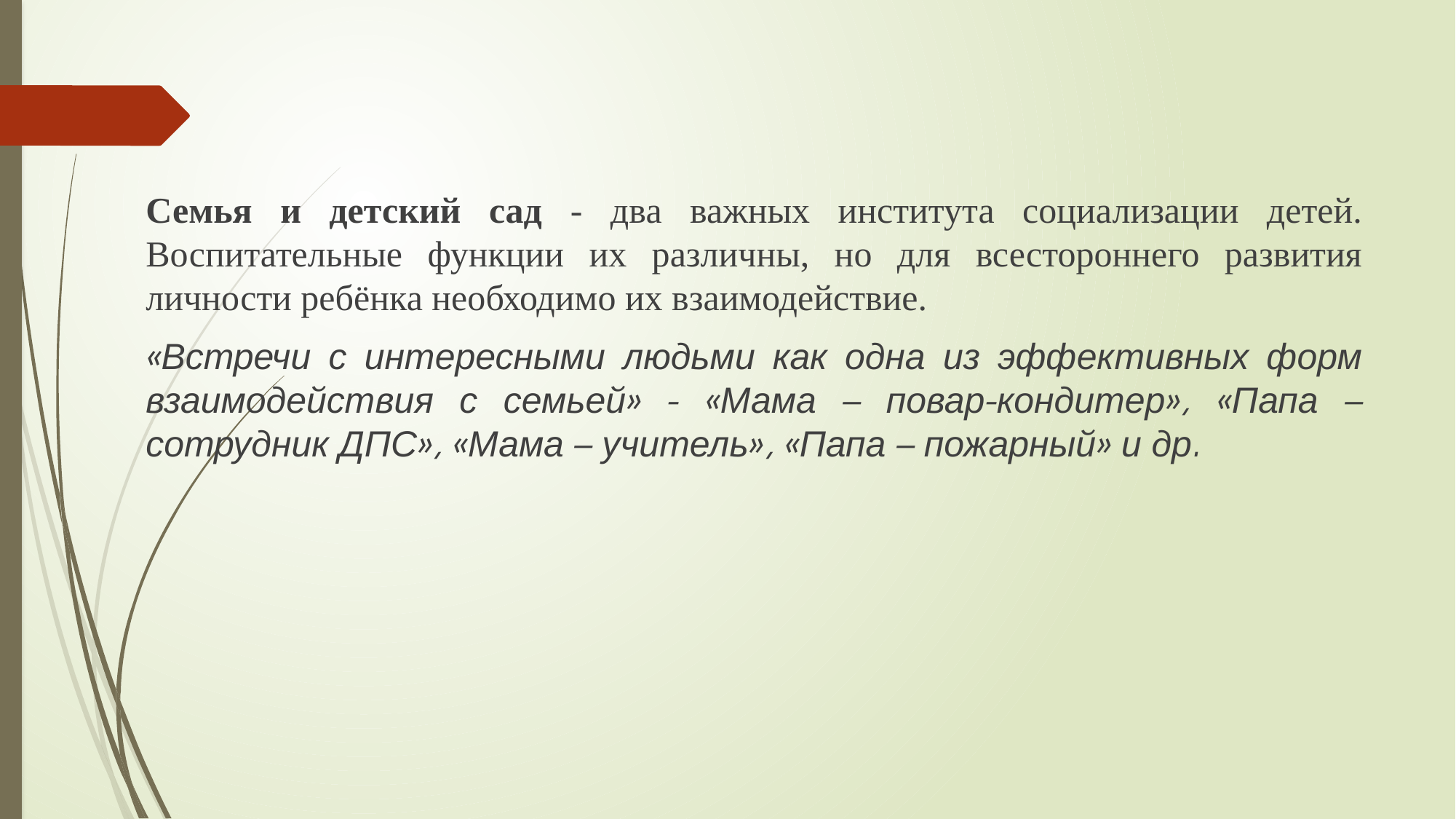

Семья и детский сад - два важных института социализации детей. Воспитательные функции их различны, но для всестороннего развития личности ребёнка необходимо их взаимодействие.
«Встречи с интересными людьми как одна из эффективных форм взаимодействия с семьей» - «Мама – повар-кондитер», «Папа – сотрудник ДПС», «Мама – учитель», «Папа – пожарный» и др.